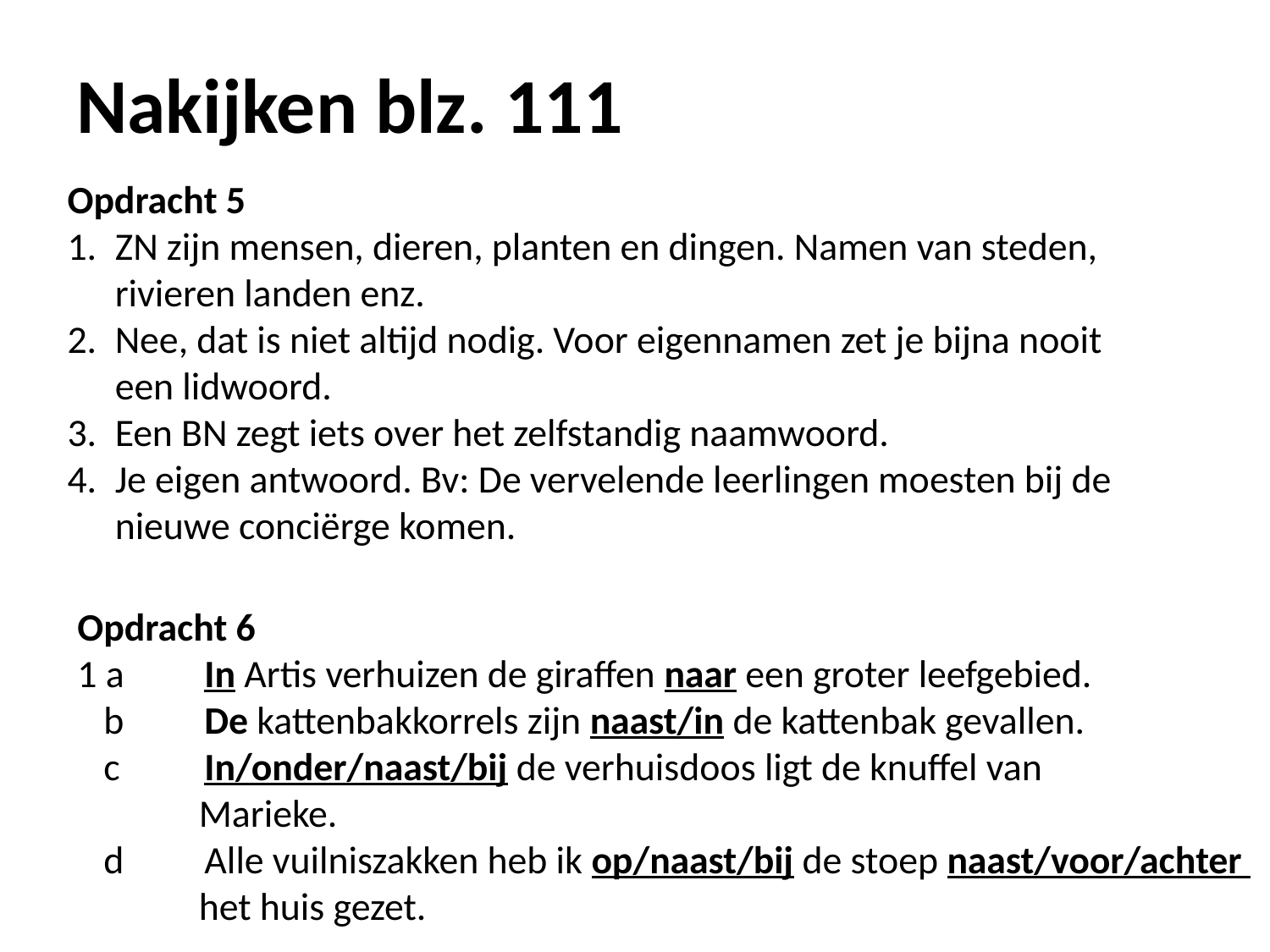

# Nakijken blz. 111
Opdracht 5
ZN zijn mensen, dieren, planten en dingen. Namen van steden, rivieren landen enz.
Nee, dat is niet altijd nodig. Voor eigennamen zet je bijna nooit een lidwoord.
Een BN zegt iets over het zelfstandig naamwoord.
Je eigen antwoord. Bv: De vervelende leerlingen moesten bij de nieuwe conciërge komen.
Opdracht 6
1 a	In Artis verhuizen de giraffen naar een groter leefgebied.
   b	De kattenbakkorrels zijn naast/in de kattenbak gevallen.
   c	In/onder/naast/bij de verhuisdoos ligt de knuffel van
              Marieke.
   d	Alle vuilniszakken heb ik op/naast/bij de stoep naast/voor/achter
              het huis gezet.